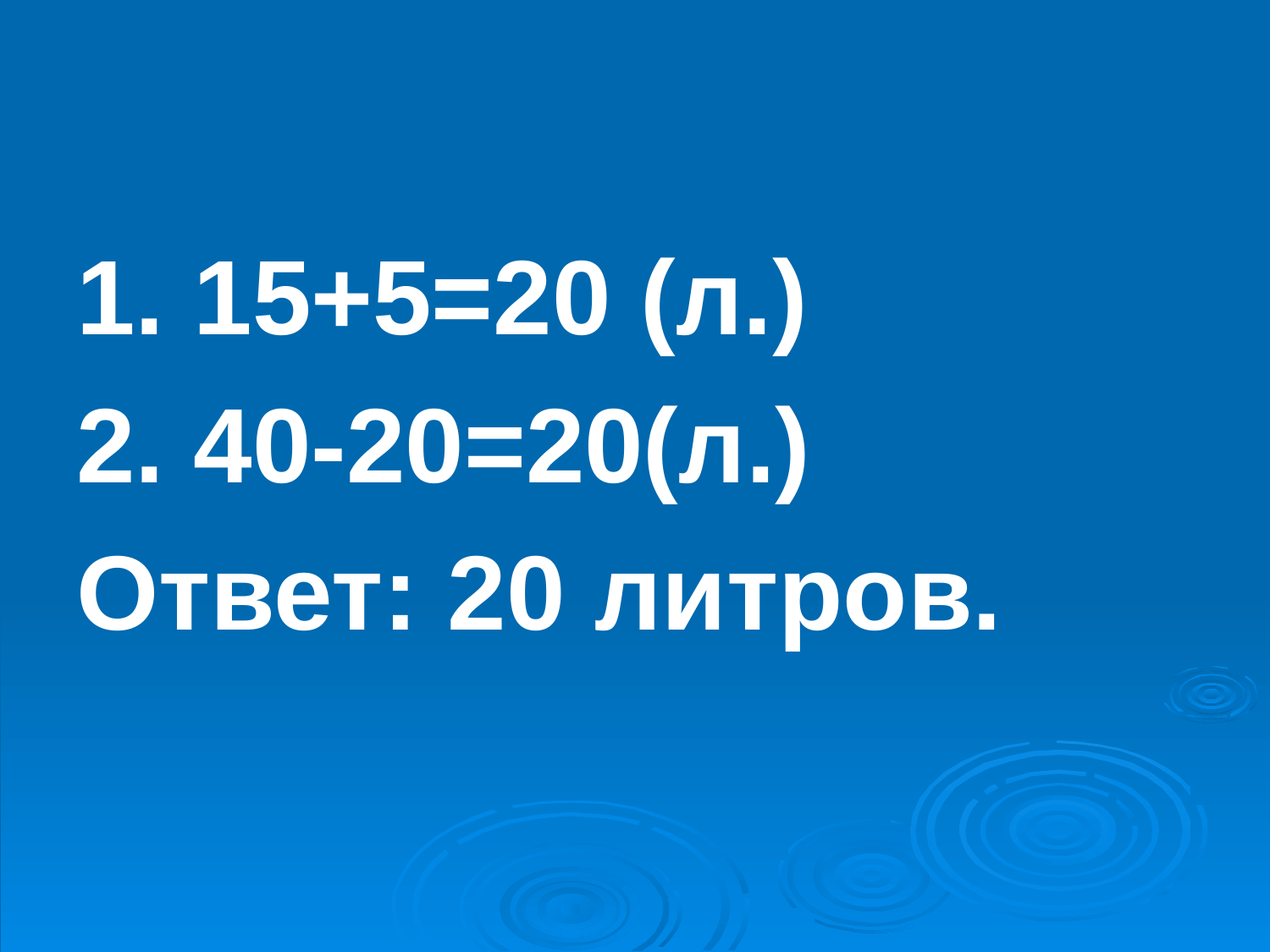

1. 15+5=20 (л.)
2. 40-20=20(л.)
Ответ: 20 литров.